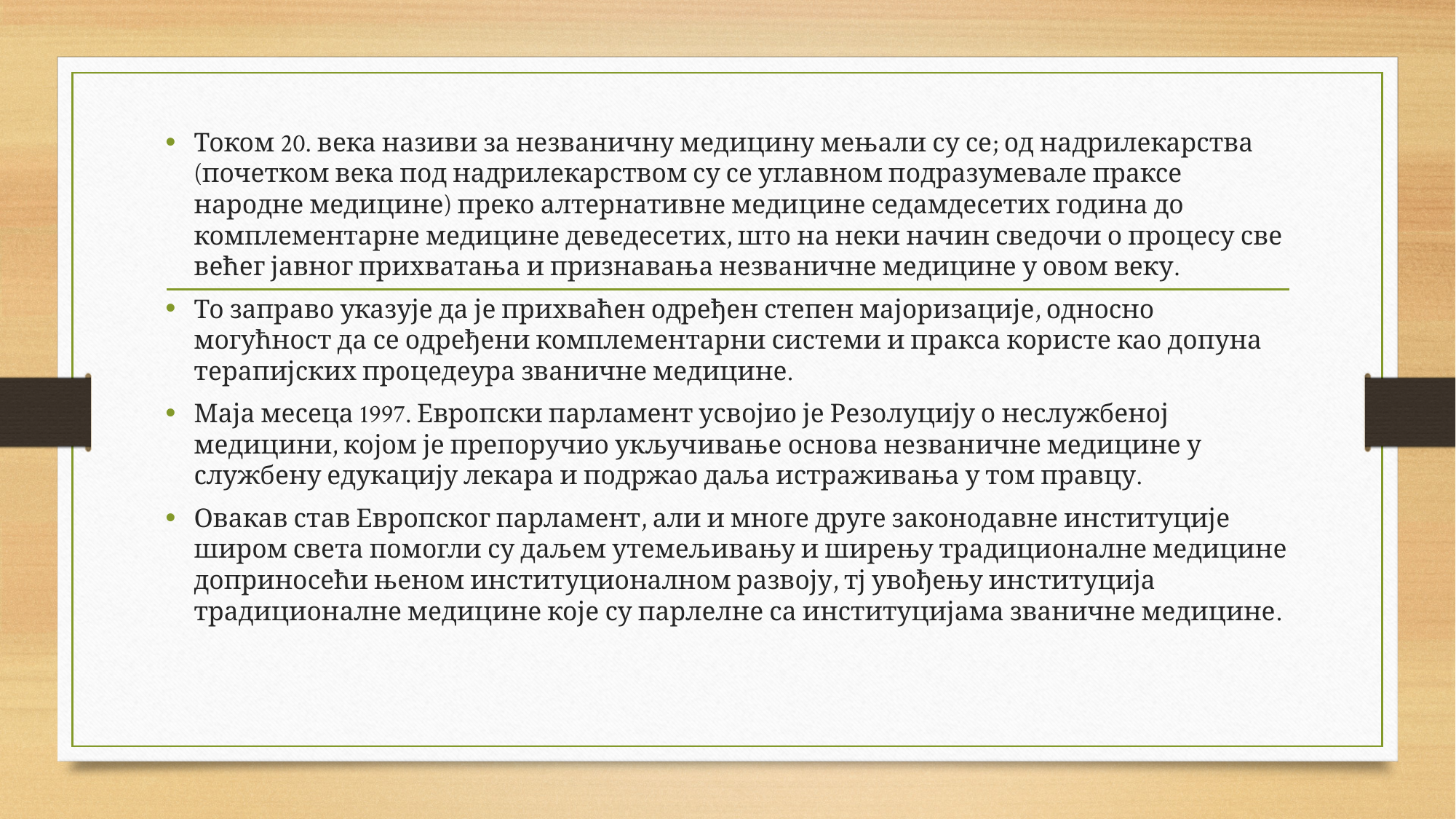

Током 20. века називи за незваничну медицину мењали су се; од надрилекарства (почетком века под надрилекарством су се углавном подразумевале праксе народне медицине) преко алтернативне медицине седамдесетих година до комплементарне медицине деведесетих, што на неки начин сведочи о процесу све већег јавног прихватања и признавања незваничне медицине у овом веку.
То заправо указује да је прихваћен одређен степен мајоризације, односно могућност да се одређени комплементарни системи и пракса користе као допуна терапијских процедеура званичне медицине.
Маја месеца 1997. Европски парламент усвојио је Резолуцију о неслужбеној медицини, којом је препоручио укључивање основа незваничне медицине у службену едукацију лекара и подржао даља истраживања у том правцу.
Овакав став Европског парламент, али и многе друге законодавне институције широм света помогли су даљем утемељивању и ширењу традиционалне медицине доприносећи њеном институционалном развоју, тј увођењу институција традиционалне медицине које су парлелне са институцијама званичне медицине.